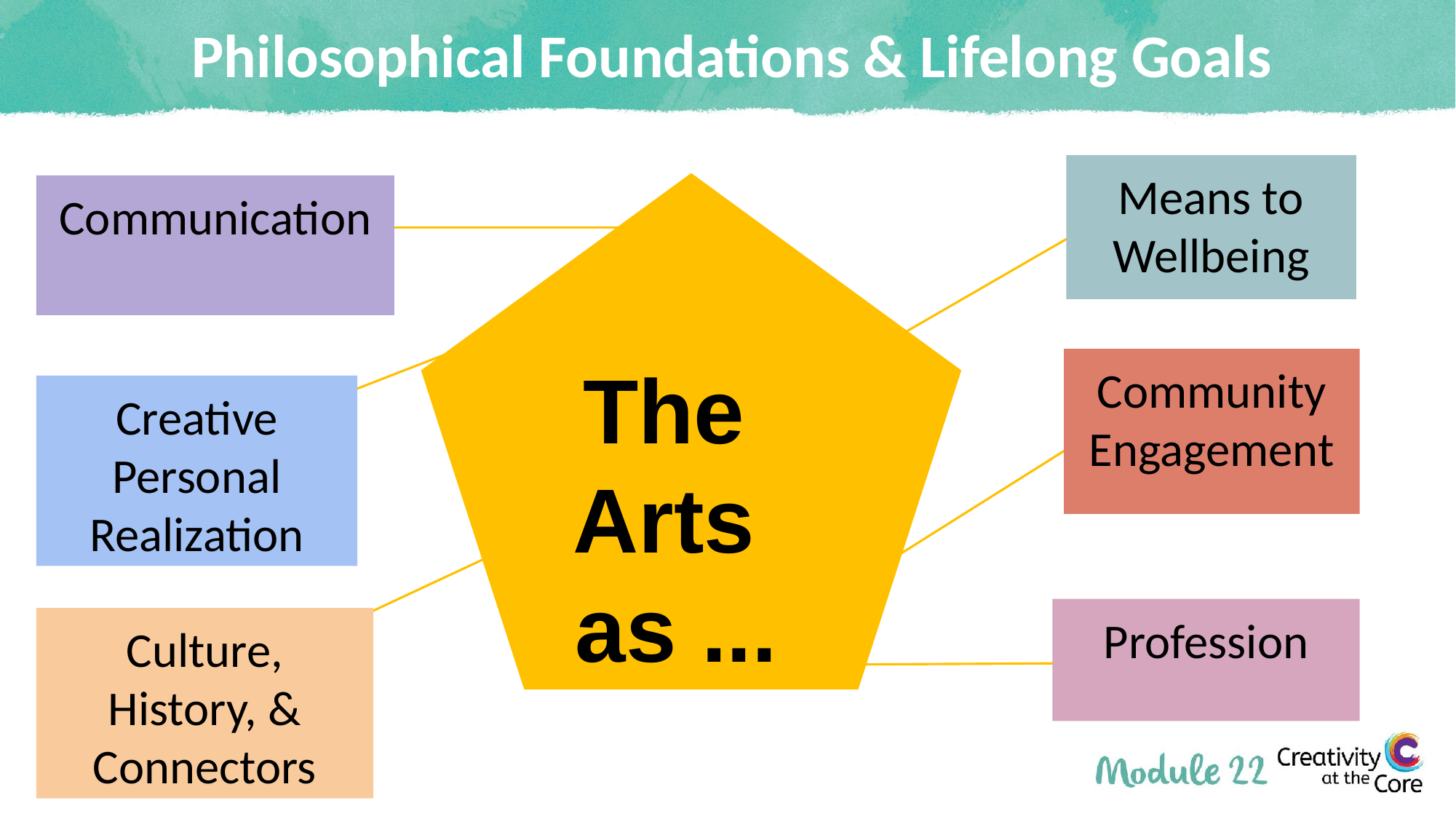

# Philosophical Foundations & Lifelong Goals
Means to Wellbeing

Communication
The  Arts
as ...
Community Engagement
Creative Personal Realization

Profession
Culture, History, & Connectors